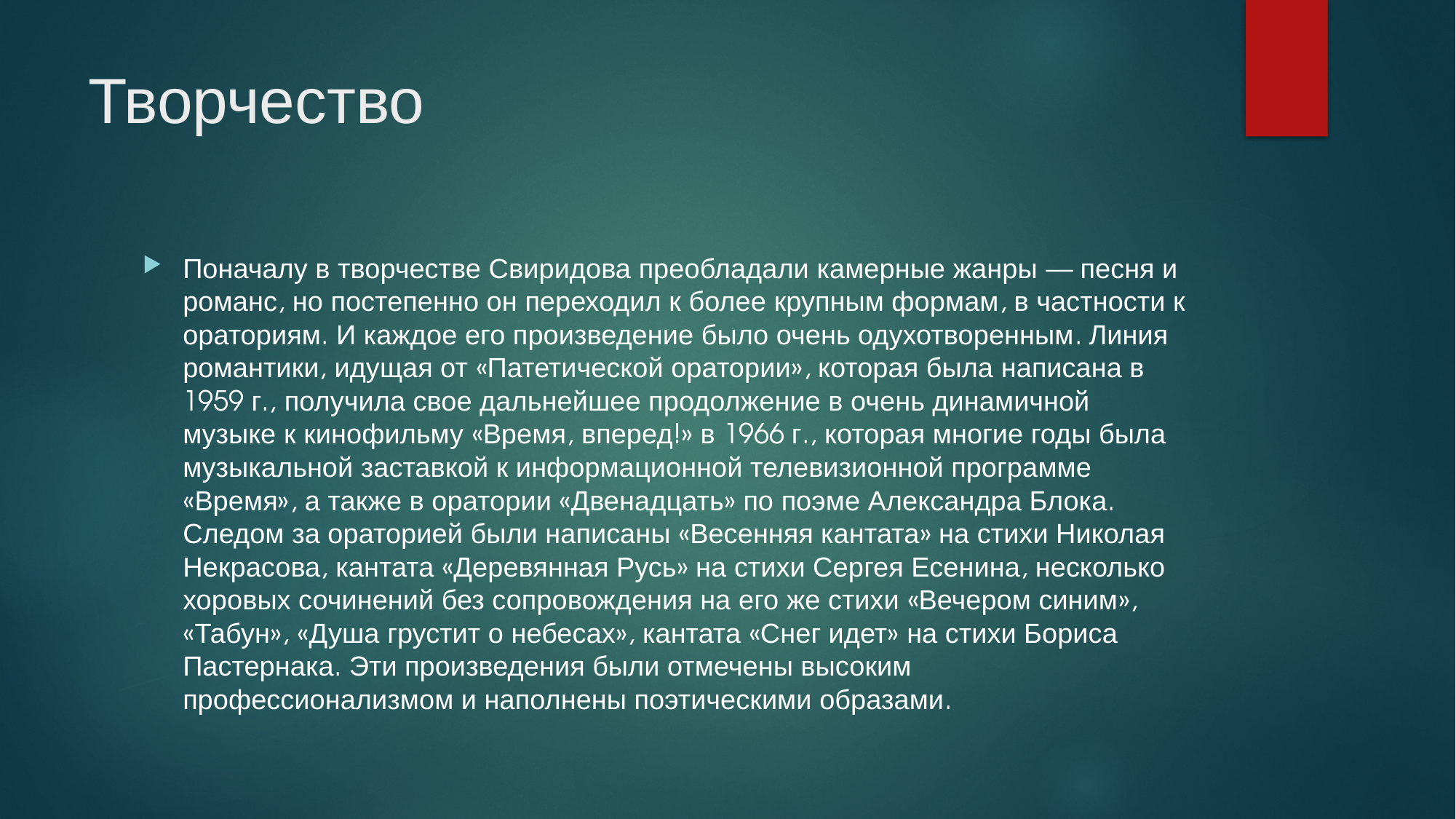

# Творчество
Поначалу в творчестве Свиридова преобладали камерные жанры — песня и романс, но постепенно он переходил к более крупным формам, в частности к ораториям. И каждое его произведение было очень одухотворенным. Линия романтики, идущая от «Патетической оратории», которая была написана в 1959 г., получила свое дальнейшее продолжение в очень динамичной музыке к кинофильму «Время, вперед!» в 1966 г., которая многие годы была музыкальной заставкой к информационной телевизионной программе «Время», а также в оратории «Двенадцать» по поэме Александра Блока. Следом за ораторией были написаны «Весенняя кантата» на стихи Николая Некрасова, кантата «Деревянная Русь» на стихи Сергея Есенина, несколько хоровых сочинений без сопровождения на его же стихи «Вечером синим», «Табун», «Душа грустит о небесах», кантата «Снег идет» на стихи Бориса Пастернака. Эти произведения были отмечены высоким профессионализмом и наполнены поэтическими образами.